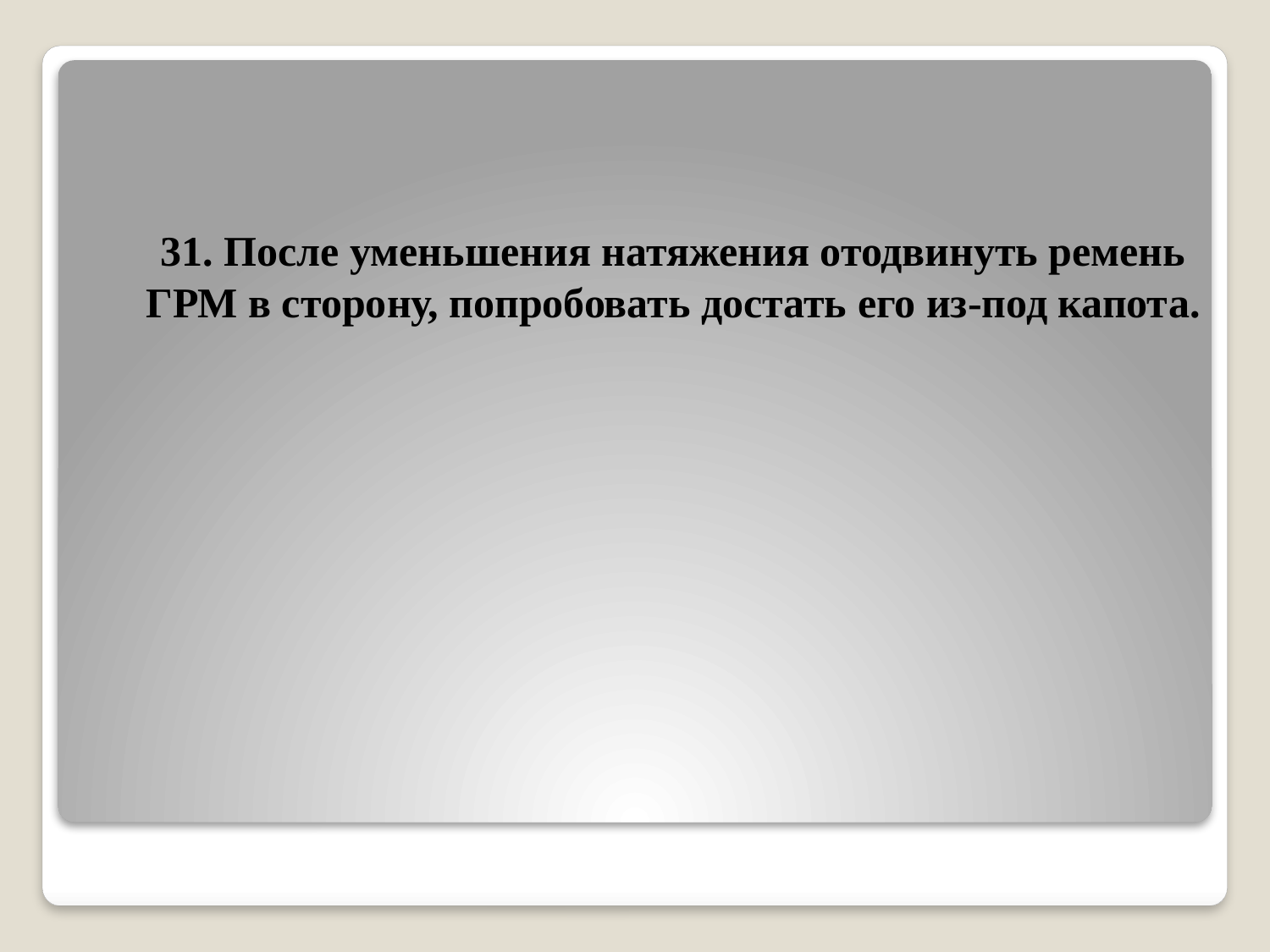

# 31. После уменьшения натяжения отодвинуть ремень ГРМ в сторону, попробовать достать его из-под капота.